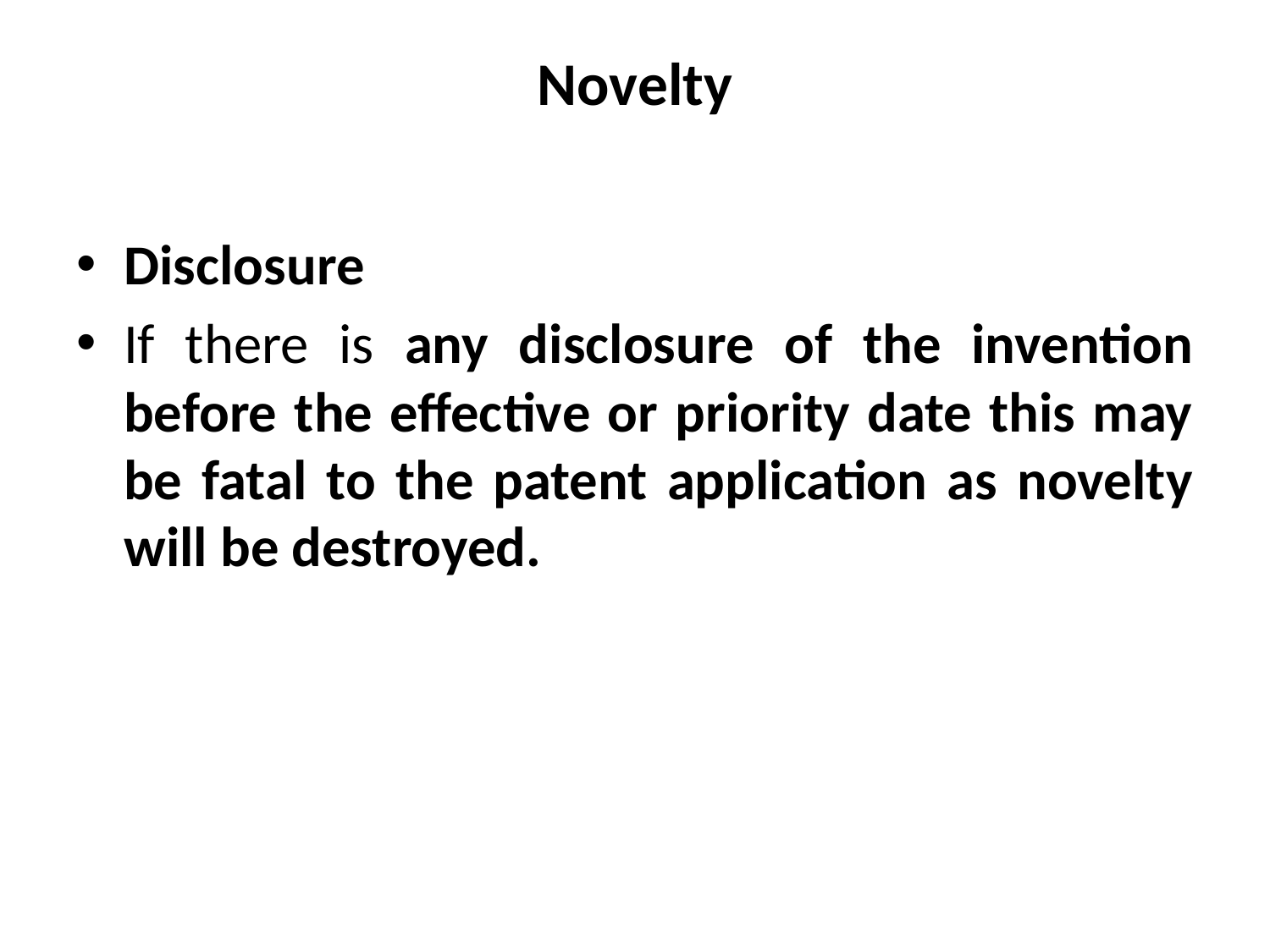

# Novelty
Disclosure
If there is any disclosure of the invention before the effective or priority date this may be fatal to the patent application as novelty will be destroyed.